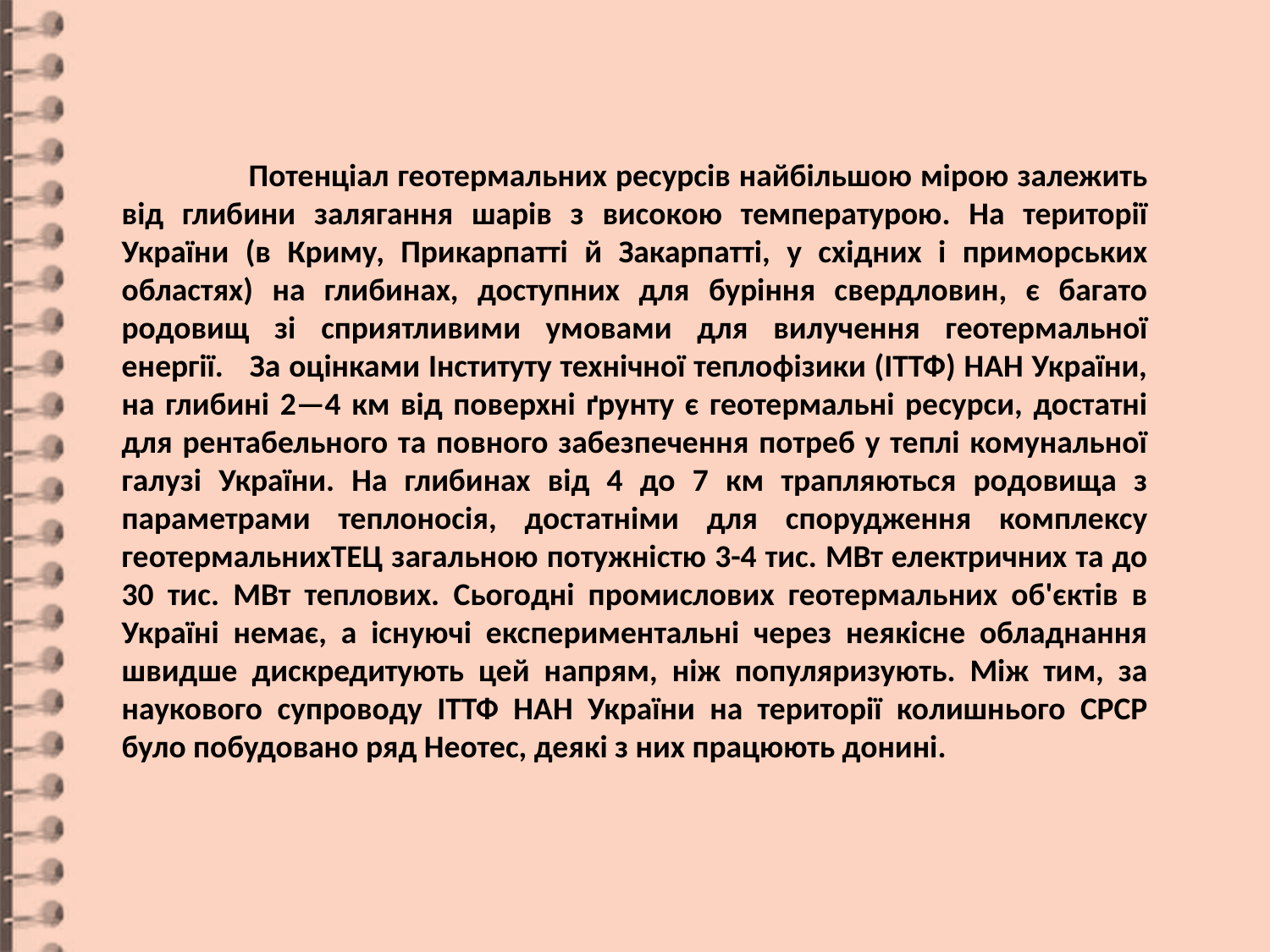

Потенціал геотермальних ресурсів найбільшою мірою залежить від глибини залягання шарів з високою температурою. На території України (в Криму, Прикарпатті й Закарпатті, у східних і приморських областях) на глибинах, доступних для буріння свердловин, є багато родовищ зі сприятливими умовами для вилучення геотермальної енергії. 	За оцінками Інституту технічної теплофізики (ІТТФ) НАН України, на глибині 2—4 км від поверхні ґрунту є геотермальні ресурси, достатні для рентабельного та повного забезпечення потреб у теплі комунальної галузі України. На глибинах від 4 до 7 км трапляються родовища з параметрами теплоносія, достатніми для спорудження комплексу геотермальнихТЕЦ загальною потужністю 3-4 тис. МВт електричних та до 30 тис. МВт теплових. Сьогодні промислових геотермальних об'єктів в Україні немає, а існуючі експериментальні через неякісне обладнання швидше дискредитують цей напрям, ніж популяризують. Між тим, за наукового супроводу ІТТФ НАН України на території колишнього СРСР було побудовано ряд Неотес, деякі з них працюють донині.